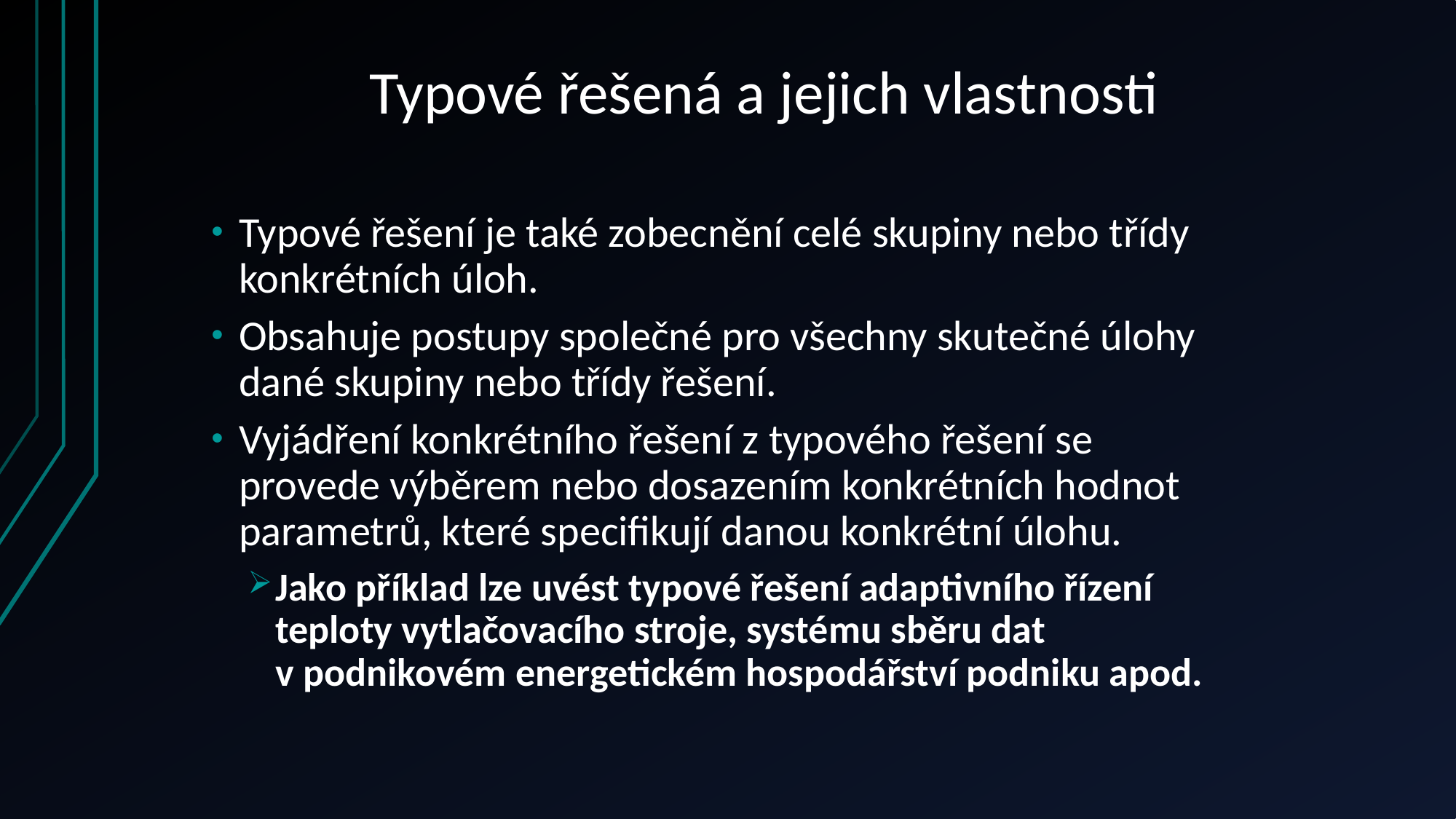

# Typové řešená a jejich vlastnosti
Typové řešení je také zobecnění celé skupiny nebo třídy konkrétních úloh.
Obsahuje postupy společné pro všechny skutečné úlohy dané skupiny nebo třídy řešení.
Vyjádření konkrétního řešení z typového řešení se provede výběrem nebo dosazením konkrétních hodnot parametrů, které specifikují danou konkrétní úlohu.
Jako příklad lze uvést typové řešení adaptivního řízení teploty vytlačovacího stroje, systému sběru dat v podnikovém energetickém hospodářství podniku apod.